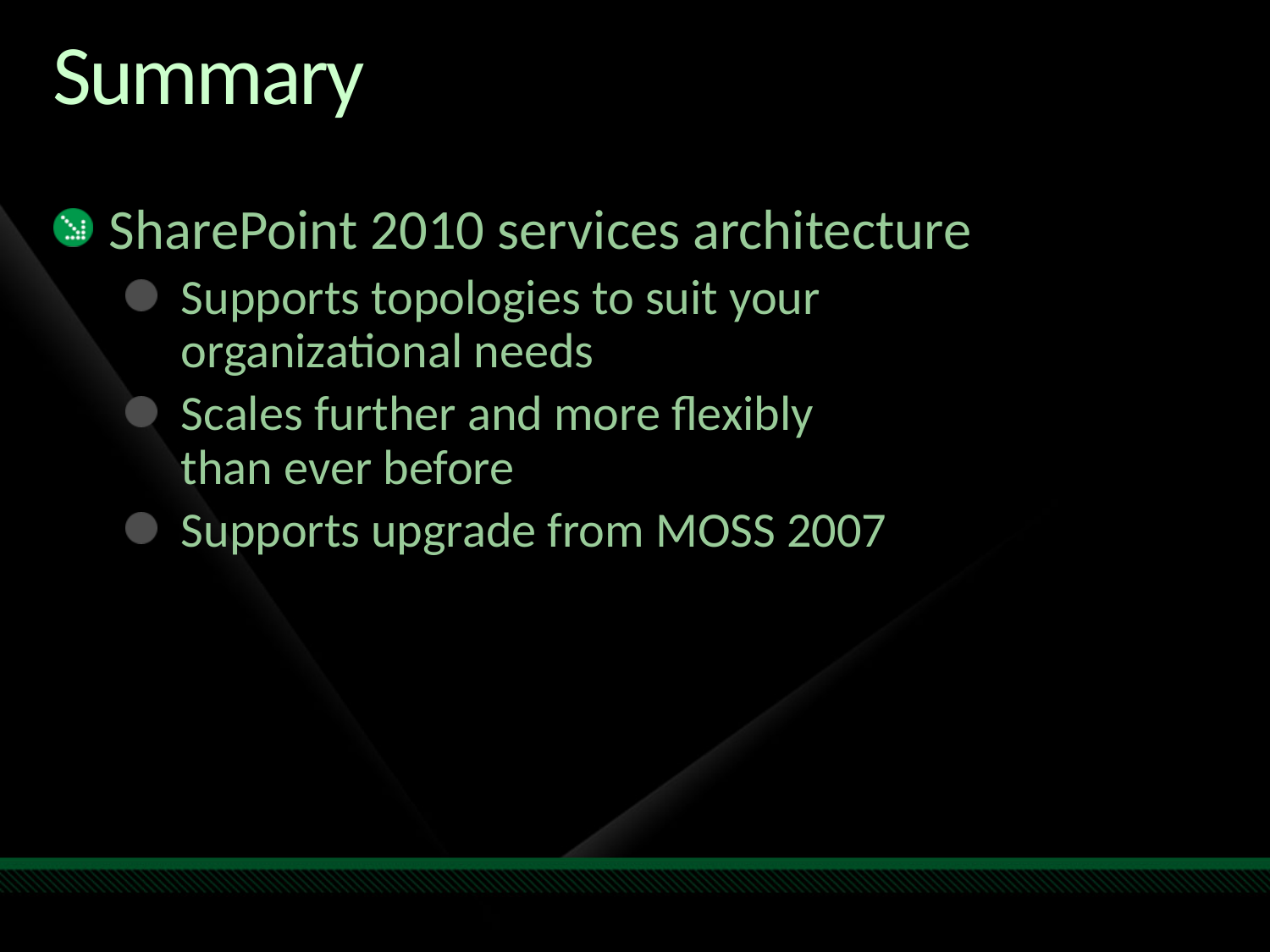

# Summary
SharePoint 2010 services architecture
Supports topologies to suit your
organizational needs
Scales further and more flexibly
than ever before
Supports upgrade from MOSS 2007